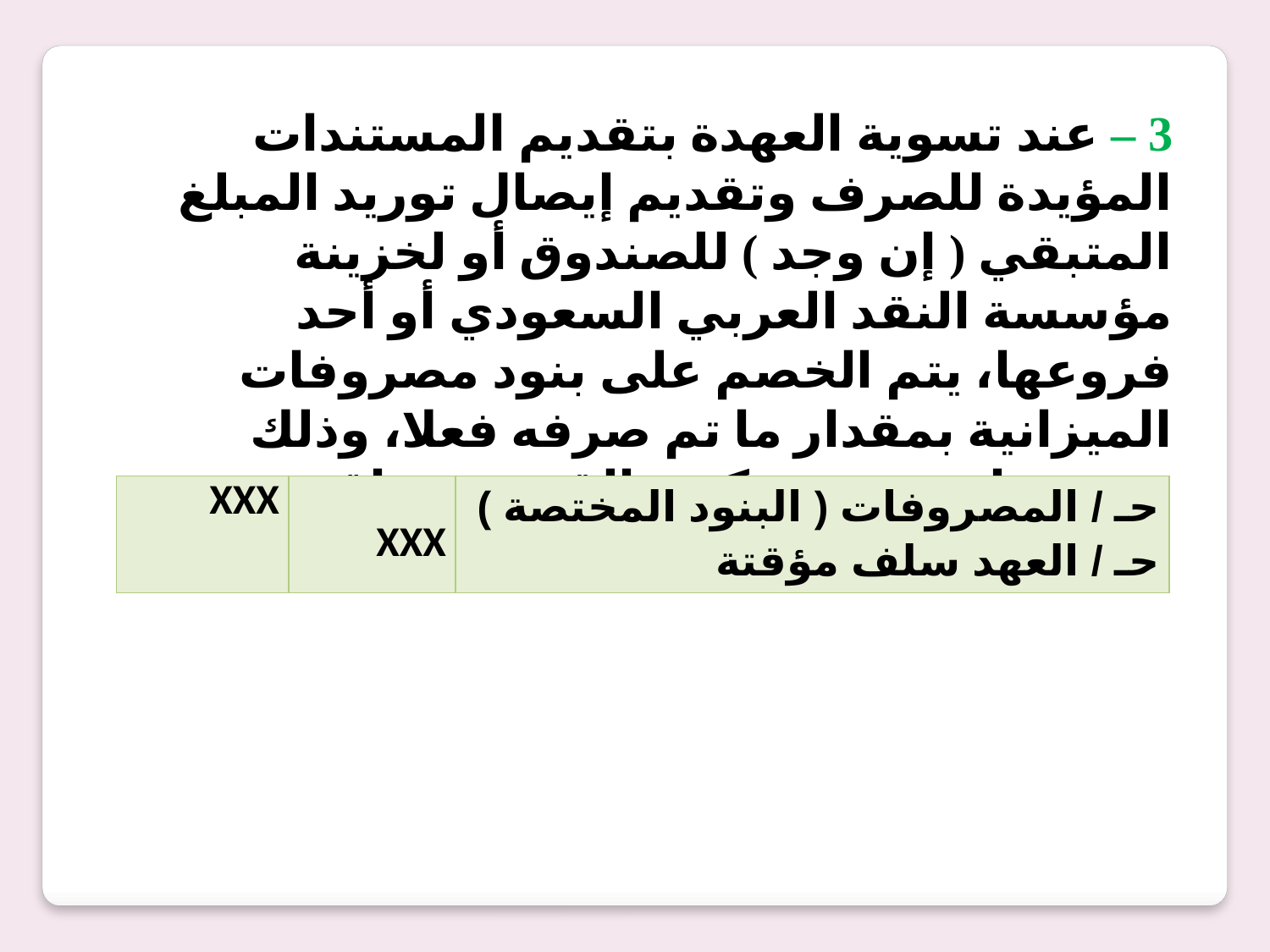

3 – عند تسوية العهدة بتقديم المستندات المؤيدة للصرف وتقديم إيصال توريد المبلغ المتبقي ( إن وجد ) للصندوق أو لخزينة مؤسسة النقد العربي السعودي أو أحد فروعها، يتم الخصم على بنود مصروفات الميزانية بمقدار ما تم صرفه فعلا، وذلك بتحرير إذن تسوية كون القيد من واقعه :

| XXX | XXX | حـ / المصروفات ( البنود المختصة ) حـ / العهد سلف مؤقتة |
| --- | --- | --- |